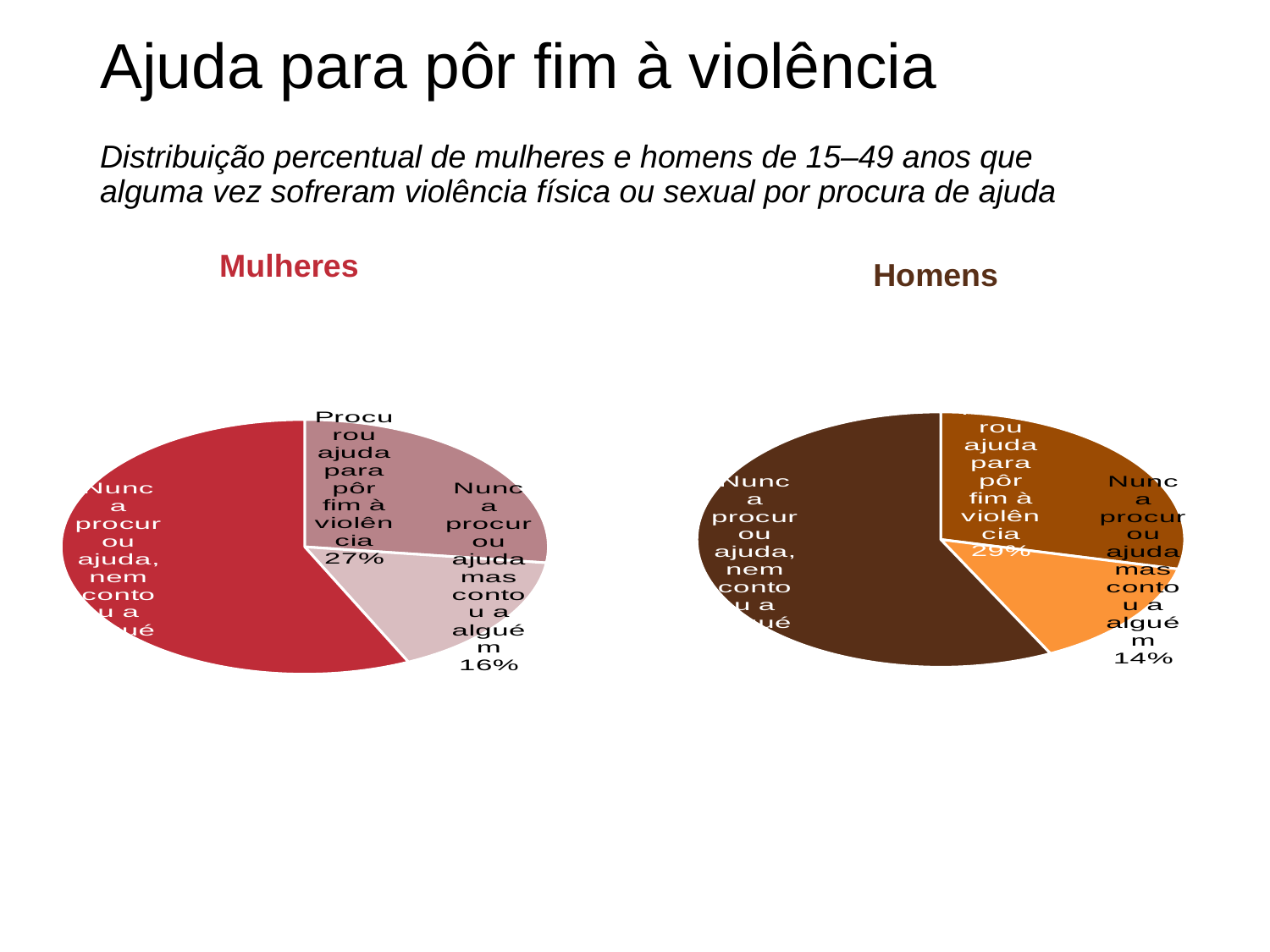

# Ajuda para pôr fim à violência
Distribuição percentual de mulheres e homens de 15–49 anos que alguma vez sofreram violência física ou sexual por procura de ajuda
Mulheres
Homens

### Chart

| Category | Sales |
|---|---|
| Procurou ajuda para pôr fim à violência | 29.0 |
| Nunca procurou ajuda mas contou a alguém | 14.0 |
| Nunca procurou ajuda, nem contou a alguém | 58.0 |

### Chart

| Category | Sales |
|---|---|
| Procurou ajuda para pôr fim à violência | 27.0 |
| Nunca procurou ajuda mas contou a alguém | 16.0 |
| Nunca procurou ajuda, nem contou a alguém | 57.0 |